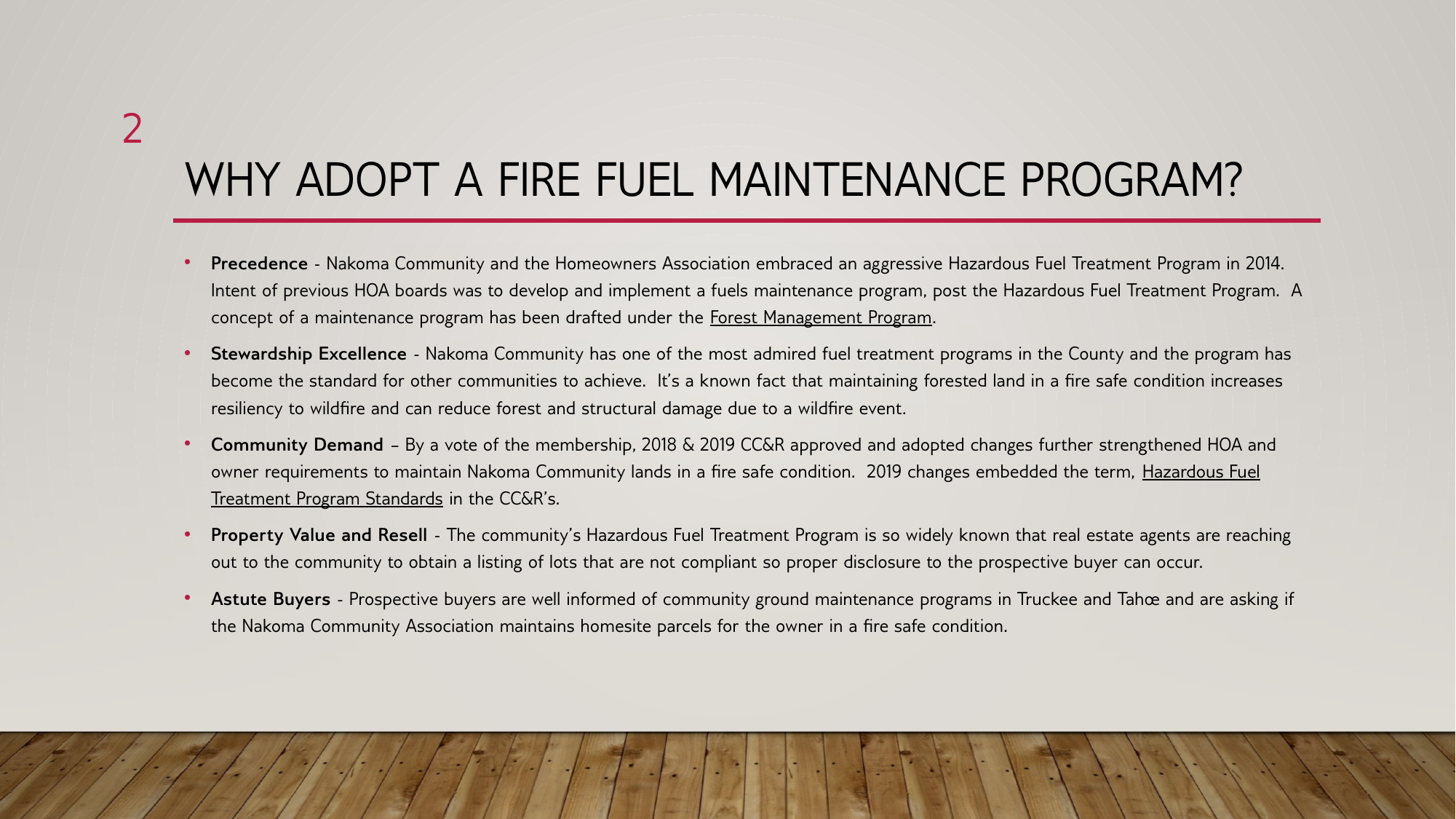

2
# WHY ADOPT A FIRE FUEL MAINTENANCE PROGRAM?
Precedence - Nakoma Community and the Homeowners Association embraced an aggressive Hazardous Fuel Treatment Program in 2014.   Intent of previous HOA boards was to develop and implement a fuels maintenance program, post the Hazardous Fuel Treatment Program.  A concept of a maintenance program has been drafted under the Forest Management Program.
Stewardship Excellence - Nakoma Community has one of the most admired fuel treatment programs in the County and the program has become the standard for other communities to achieve.  It’s a known fact that maintaining forested land in a fire safe condition increases resiliency to wildfire and can reduce forest and structural damage due to a wildfire event.
Community Demand – By a vote of the membership, 2018 & 2019 CC&R approved and adopted changes further strengthened HOA and owner requirements to maintain Nakoma Community lands in a fire safe condition.  2019 changes embedded the term, Hazardous Fuel Treatment Program Standards in the CC&R’s.
Property Value and Resell - The community’s Hazardous Fuel Treatment Program is so widely known that real estate agents are reaching out to the community to obtain a listing of lots that are not compliant so proper disclosure to the prospective buyer can occur.
Astute Buyers - Prospective buyers are well informed of community ground maintenance programs in Truckee and Tahoe and are asking if the Nakoma Community Association maintains homesite parcels for the owner in a fire safe condition.